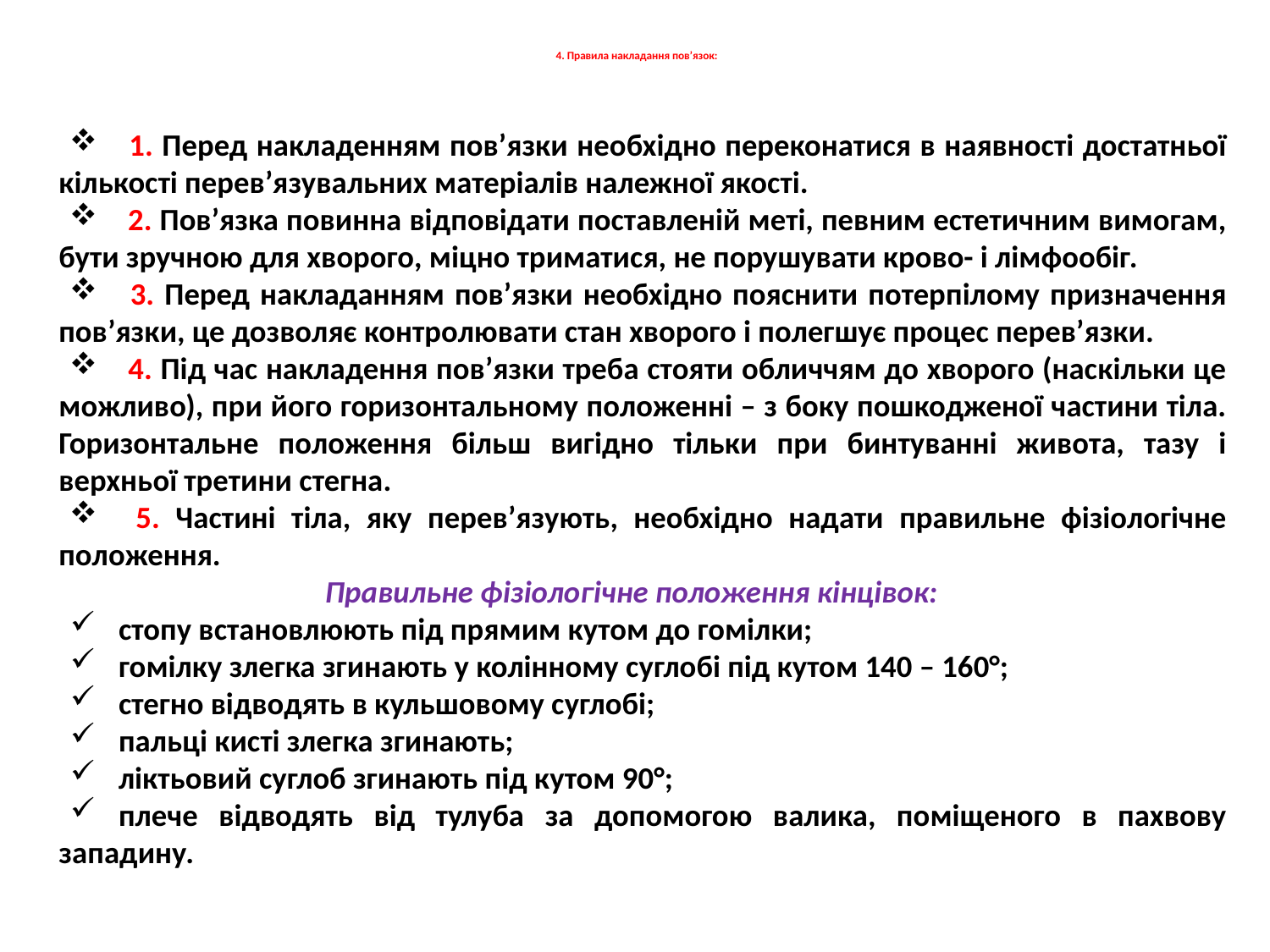

4. Правила накладання пов’язок:
 1. Перед накладенням пов’язки необхідно переконатися в наявності достатньої кількості перев’язувальних матеріалів належної якості.
 2. Пов’язка повинна відповідати поставленій меті, певним естетичним вимогам, бути зручною для хворого, міцно триматися, не порушувати крово- і лімфообіг.
 3. Перед накладанням пов’язки необхідно пояснити потерпілому призначення пов’язки, це дозволяє контролювати стан хворого і полегшує процес перев’язки.
 4. Під час накладення пов’язки треба стояти обличчям до хворого (наскільки це можливо), при його горизонтальному положенні – з боку пошкодженої частини тіла. Горизонтальне положення більш вигідно тільки при бинтуванні живота, тазу і верхньої третини стегна.
 5. Частині тіла, яку перев’язують, необхідно надати правильне фізіологічне положення.
Правильне фізіологічне положення кінцівок:
стопу встановлюють під прямим кутом до гомілки;
гомілку злегка згинають у колінному суглобі під кутом 140 – 160°;
стегно відводять в кульшовому суглобі;
пальці кисті злегка згинають;
ліктьовий суглоб згинають під кутом 90°;
плече відводять від тулуба за допомогою валика, поміщеного в пахвову западину.